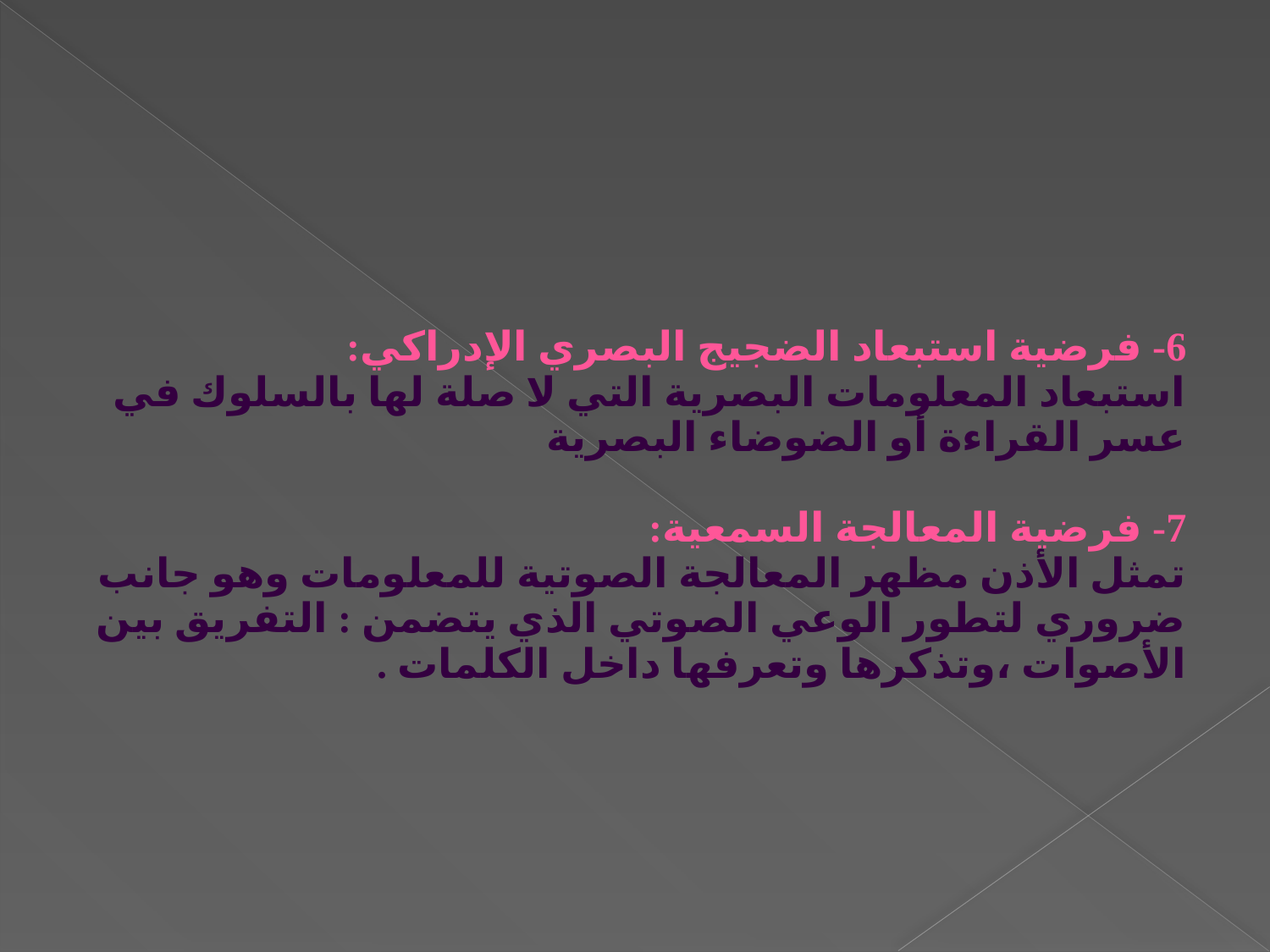

# 6- فرضية استبعاد الضجيج البصري الإدراكي: استبعاد المعلومات البصرية التي لا صلة لها بالسلوك في عسر القراءة أو الضوضاء البصرية 7- فرضية المعالجة السمعية: تمثل الأذن مظهر المعالجة الصوتية للمعلومات وهو جانب ضروري لتطور الوعي الصوتي الذي يتضمن : التفريق بين الأصوات ،وتذكرها وتعرفها داخل الكلمات .